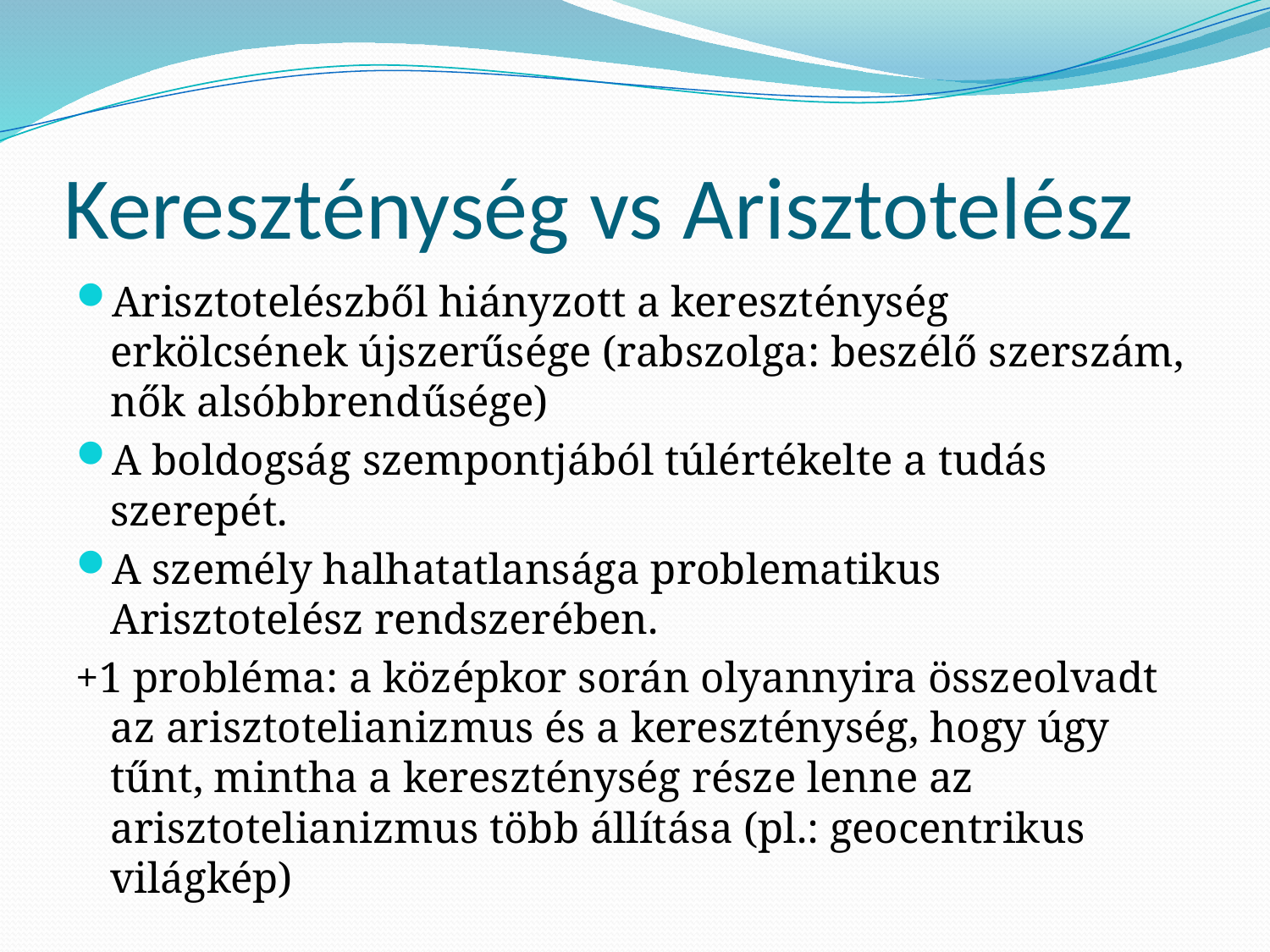

# Kereszténység vs Arisztotelész
Arisztotelészből hiányzott a kereszténység erkölcsének újszerűsége (rabszolga: beszélő szerszám, nők alsóbbrendűsége)
A boldogság szempontjából túlértékelte a tudás szerepét.
A személy halhatatlansága problematikus Arisztotelész rendszerében.
+1 probléma: a középkor során olyannyira összeolvadt az arisztotelianizmus és a kereszténység, hogy úgy tűnt, mintha a kereszténység része lenne az arisztotelianizmus több állítása (pl.: geocentrikus világkép)